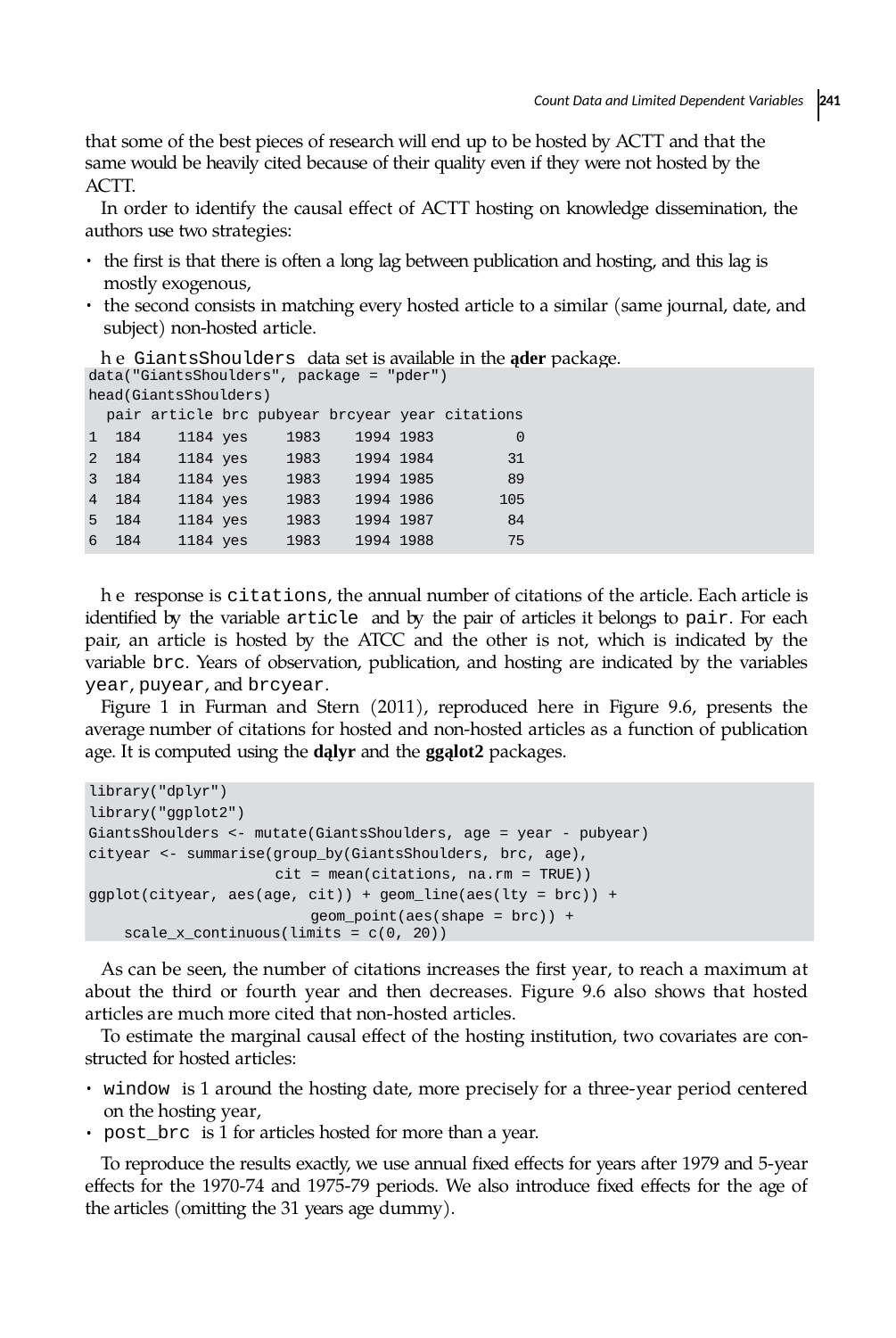

Count Data and Limited Dependent Variables  241

that some of the best pieces of research will end up to be hosted by ACTT and that the same would be heavily cited because of their quality even if they were not hosted by the ACTT.
In order to identify the causal effect of ACTT hosting on knowledge dissemination, the authors use two strategies:
the ﬁrst is that there is often a long lag between publication and hosting, and this lag is mostly exogenous,
the second consists in matching every hosted article to a similar (same journal, date, and subject) non-hosted article.
he GiantsShoulders data set is available in the ąder package.

| data("GiantsShoulders", package = "pder") head(GiantsShoulders) pair article brc pubyear brcyear year citations |  |  |  |  |  |
| --- | --- | --- | --- | --- | --- |
| 1 | 184 | 1184 yes | 1983 | 1994 1983 | 0 |
| 2 | 184 | 1184 yes | 1983 | 1994 1984 | 31 |
| 3 | 184 | 1184 yes | 1983 | 1994 1985 | 89 |
| 4 | 184 | 1184 yes | 1983 | 1994 1986 | 105 |
| 5 | 184 | 1184 yes | 1983 | 1994 1987 | 84 |
| 6 | 184 | 1184 yes | 1983 | 1994 1988 | 75 |
he response is citations, the annual number of citations of the article. Each article is identiﬁed by the variable article and by the pair of articles it belongs to pair. For each pair, an article is hosted by the ATCC and the other is not, which is indicated by the variable brc. Years of observation, publication, and hosting are indicated by the variables year, puyear, and brcyear.
Figure 1 in Furman and Stern (2011), reproduced here in Figure 9.6, presents the average number of citations for hosted and non-hosted articles as a function of publication age. It is computed using the dąlyr and the ggąlot2 packages.
library("dplyr")
library("ggplot2")
GiantsShoulders <- mutate(GiantsShoulders, age = year - pubyear) cityear <- summarise(group_by(GiantsShoulders, brc, age),
cit = mean(citations, na.rm = TRUE)) ggplot(cityear, aes(age, cit)) + geom_line(aes(lty = brc)) +
geom_point(aes(shape = brc)) + scale_x_continuous(limits = c(0, 20))
As can be seen, the number of citations increases the ﬁrst year, to reach a maximum at about the third or fourth year and then decreases. Figure 9.6 also shows that hosted articles are much more cited that non-hosted articles.
To estimate the marginal causal effect of the hosting institution, two covariates are con- structed for hosted articles:
window is 1 around the hosting date, more precisely for a three-year period centered on the hosting year,
post_brc is 1 for articles hosted for more than a year.
To reproduce the results exactly, we use annual ﬁxed effects for years after 1979 and 5-year effects for the 1970-74 and 1975-79 periods. We also introduce ﬁxed effects for the age of the articles (omitting the 31 years age dummy).